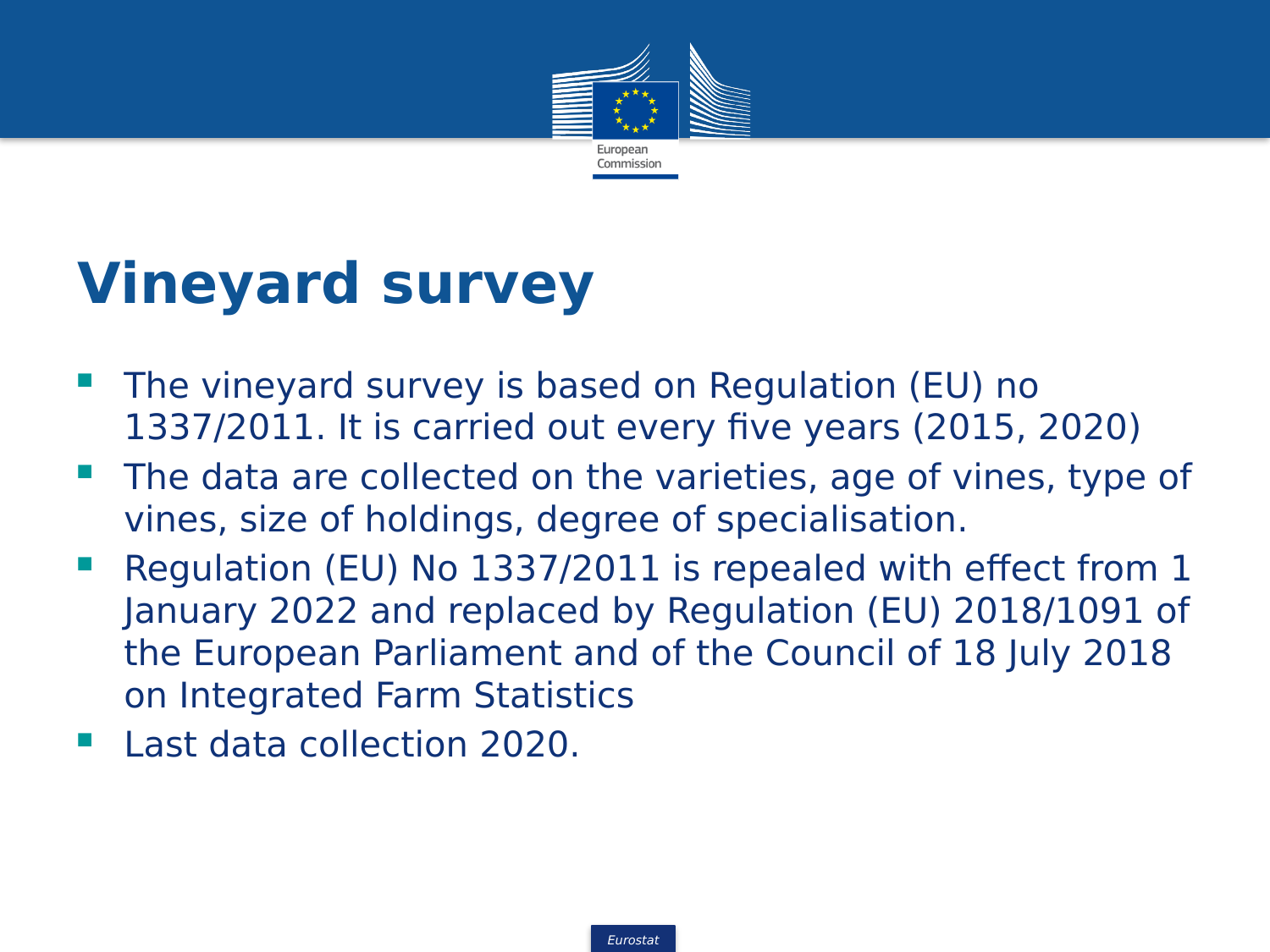

# Vineyard survey
The vineyard survey is based on Regulation (EU) no 1337/2011. It is carried out every five years (2015, 2020)
The data are collected on the varieties, age of vines, type of vines, size of holdings, degree of specialisation.
Regulation (EU) No 1337/2011 is repealed with effect from 1 January 2022 and replaced by Regulation (EU) 2018/1091 of the European Parliament and of the Council of 18 July 2018 on Integrated Farm Statistics
Last data collection 2020.